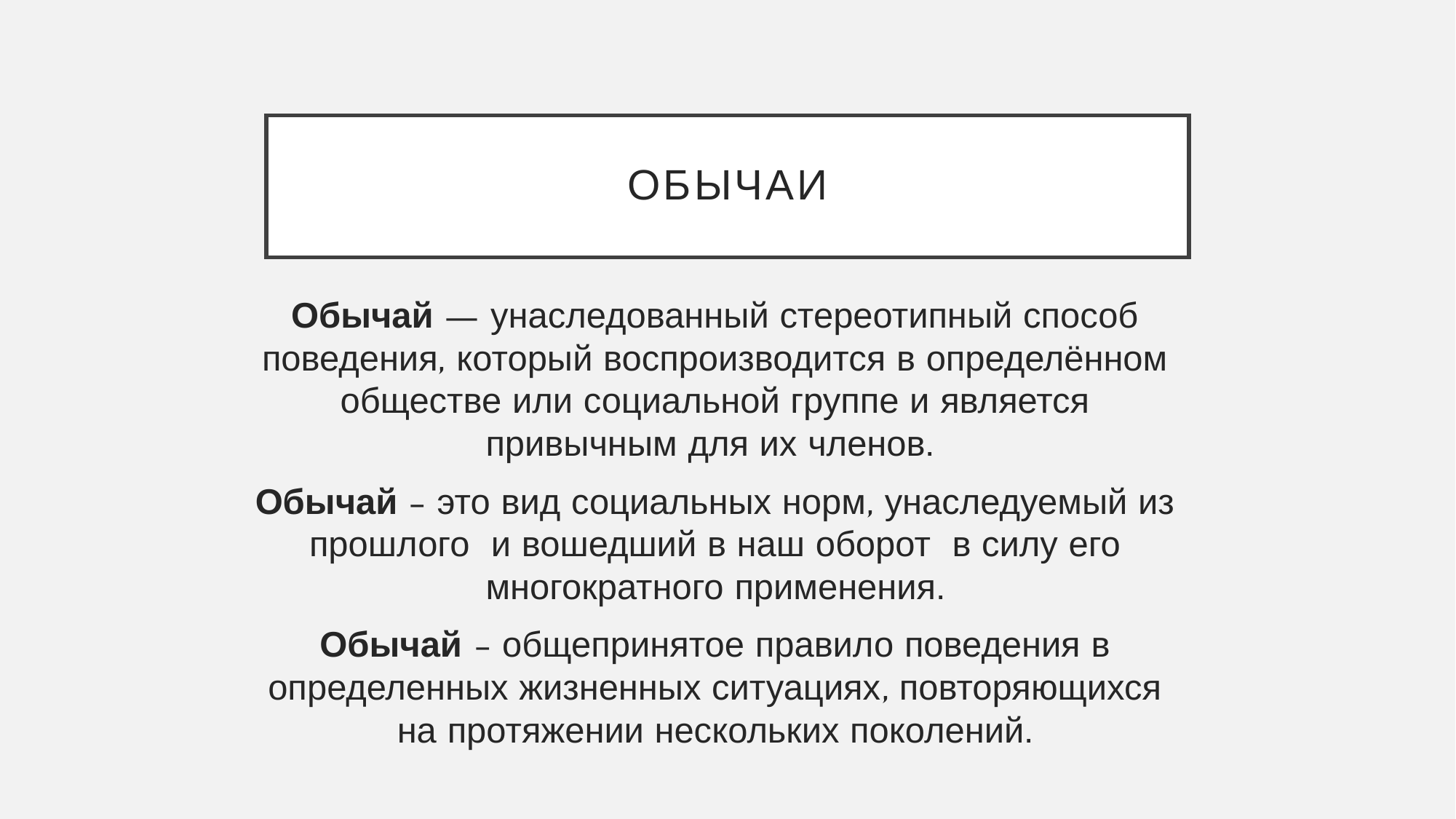

# Обычаи
Обычай — унаследованный стереотипный способ поведения, который воспроизводится в определённом обществе или социальной группе и является привычным для их членов.
Обычай – это вид социальных норм, унаследуемый из прошлого  и вошедший в наш оборот  в силу его многократного применения.
Обычай – общепринятое правило поведения в определенных жизненных ситуациях, повторяющихся на протяжении нескольких поколений.